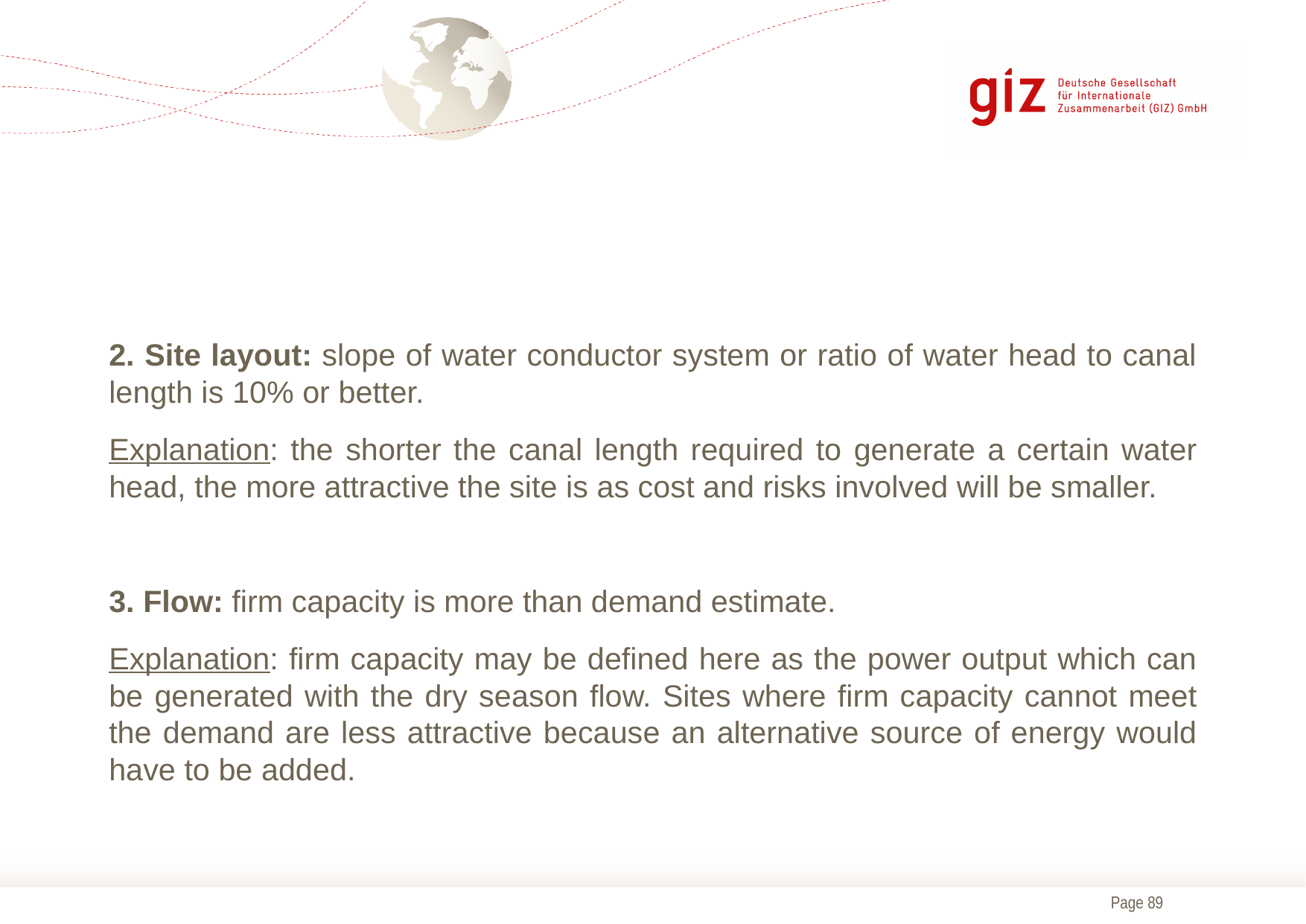

#
2. Site layout: slope of water conductor system or ratio of water head to canal length is 10% or better.
Explanation: the shorter the canal length required to generate a certain water head, the more attractive the site is as cost and risks involved will be smaller.

3. Flow: firm capacity is more than demand estimate.
Explanation: firm capacity may be defined here as the power output which can be generated with the dry season flow. Sites where firm capacity cannot meet the demand are less attractive because an alternative source of energy would have to be added.